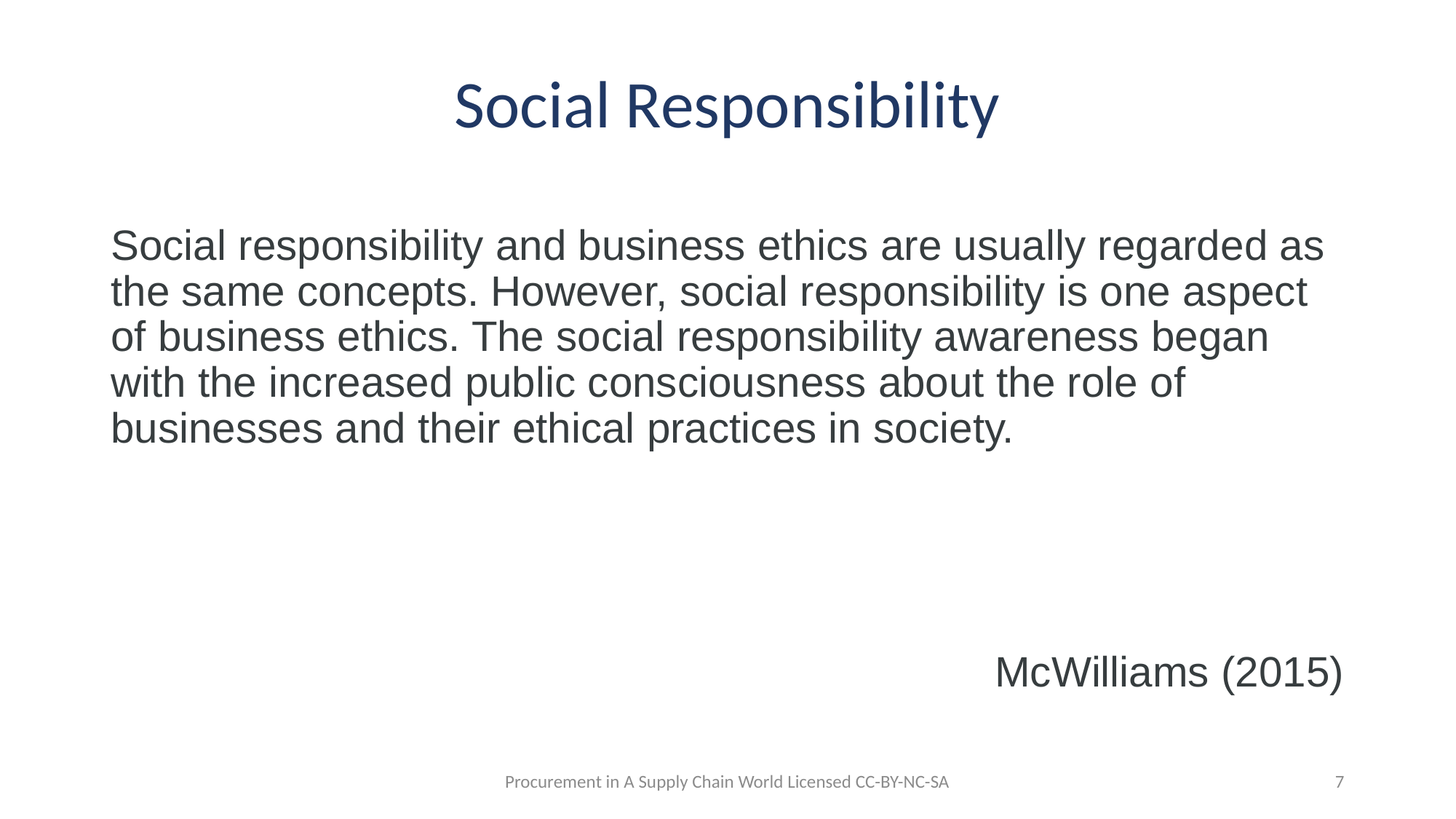

# Social Responsibility

Social responsibility and business ethics are usually regarded as the same concepts. However, social responsibility is one aspect of business ethics. The social responsibility awareness began with the increased public consciousness about the role of businesses and their ethical practices in society.

McWilliams (2015)
Procurement in A Supply Chain World Licensed CC-BY-NC-SA
7